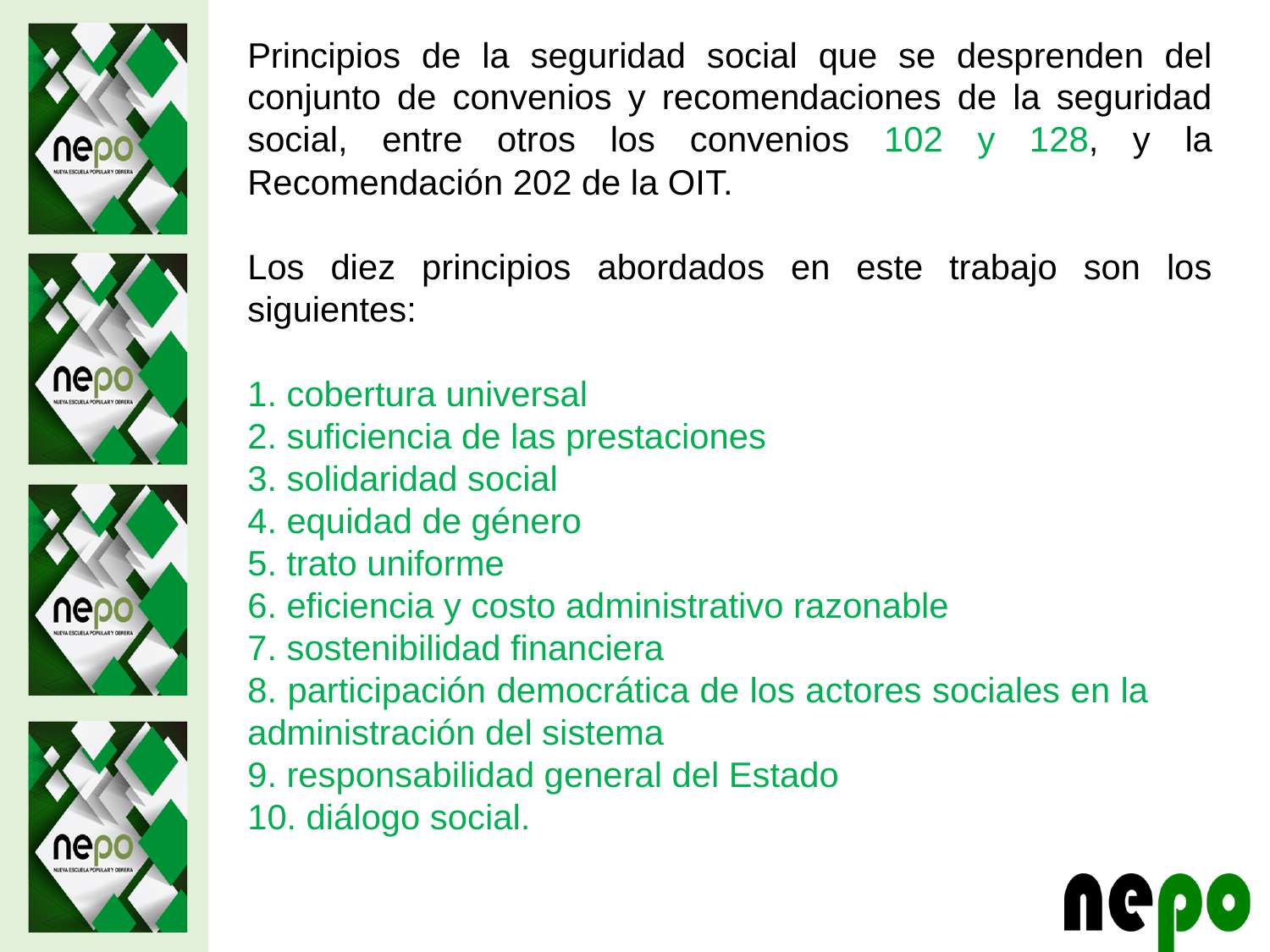

Principios de la seguridad social que se desprenden del conjunto de convenios y recomendaciones de la seguridad social, entre otros los convenios 102 y 128, y la Recomendación 202 de la OIT.

Los diez principios abordados en este trabajo son los siguientes:

1. cobertura universal
2. suficiencia de las prestaciones
3. solidaridad social
4. equidad de género
5. trato uniforme
6. eficiencia y costo administrativo razonable
7. sostenibilidad financiera
8. participación democrática de los actores sociales en la       administración del sistema
9. responsabilidad general del Estado
10. diálogo social.